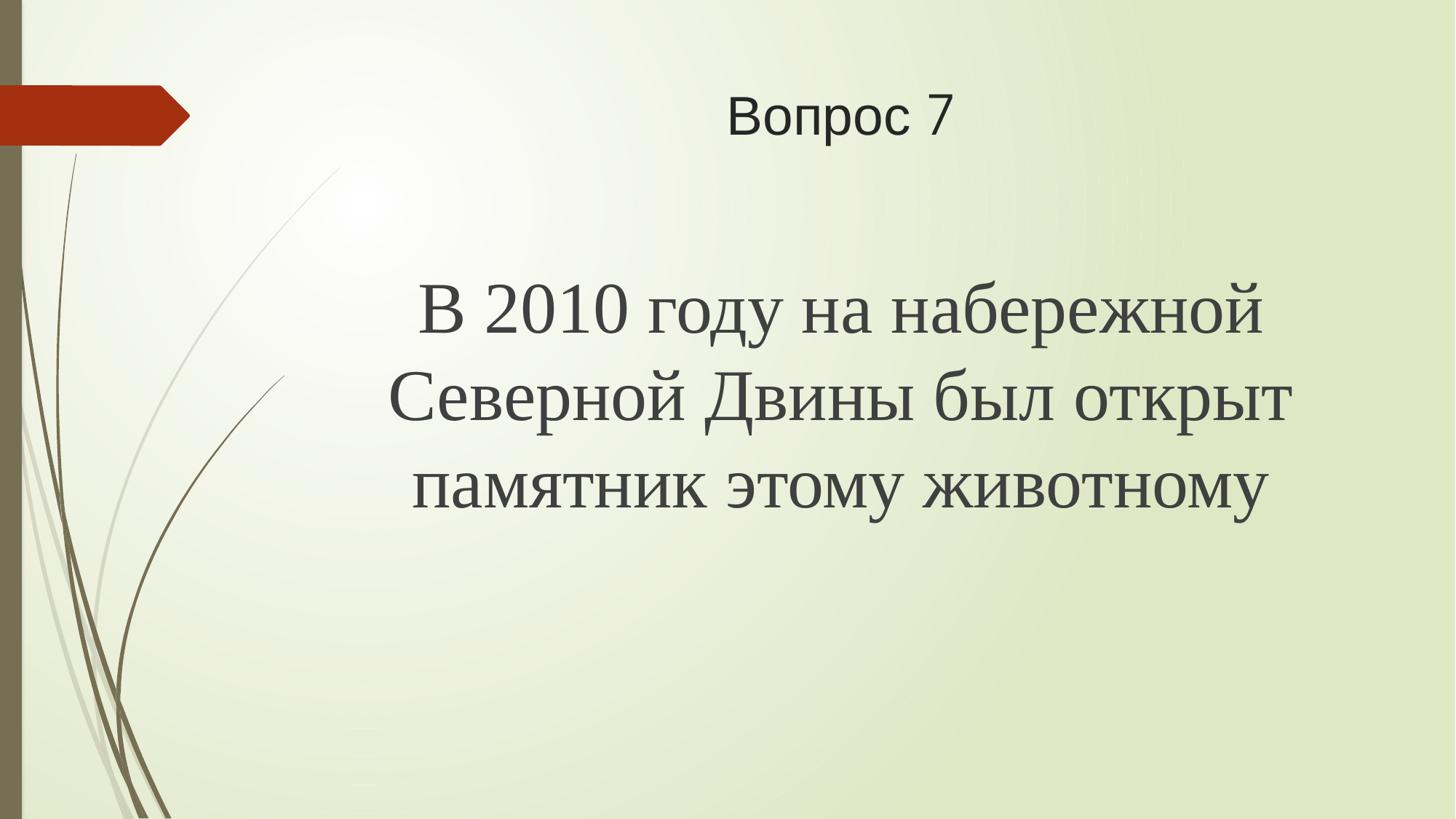

# Вопрос 7
В 2010 году на набережной Северной Двины был открыт памятник этому животному